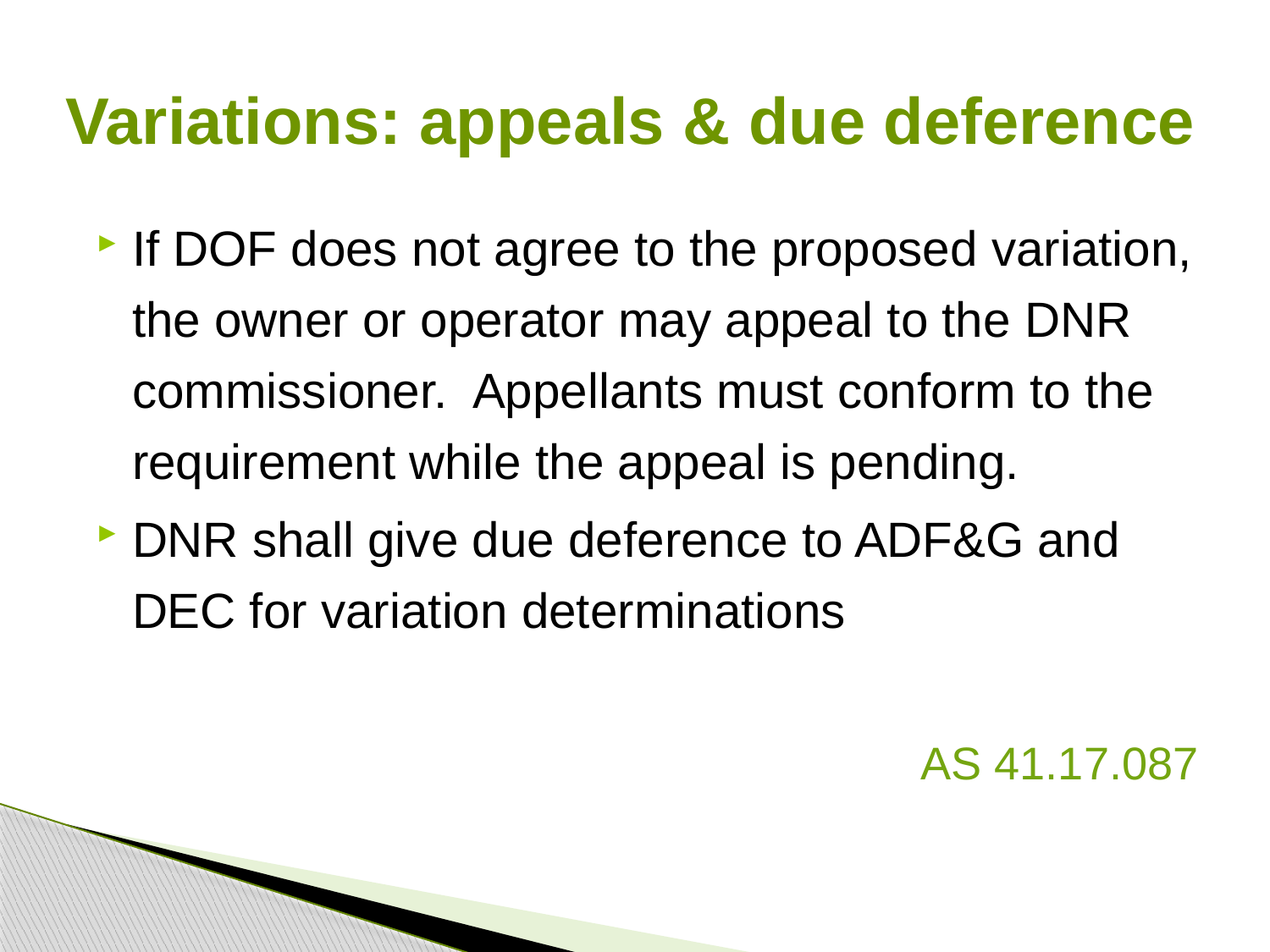

# Variations: appeals & due deference
If DOF does not agree to the proposed variation, the owner or operator may appeal to the DNR commissioner.  Appellants must conform to the requirement while the appeal is pending.
DNR shall give due deference to ADF&G and DEC for variation determinations

AS 41.17.087